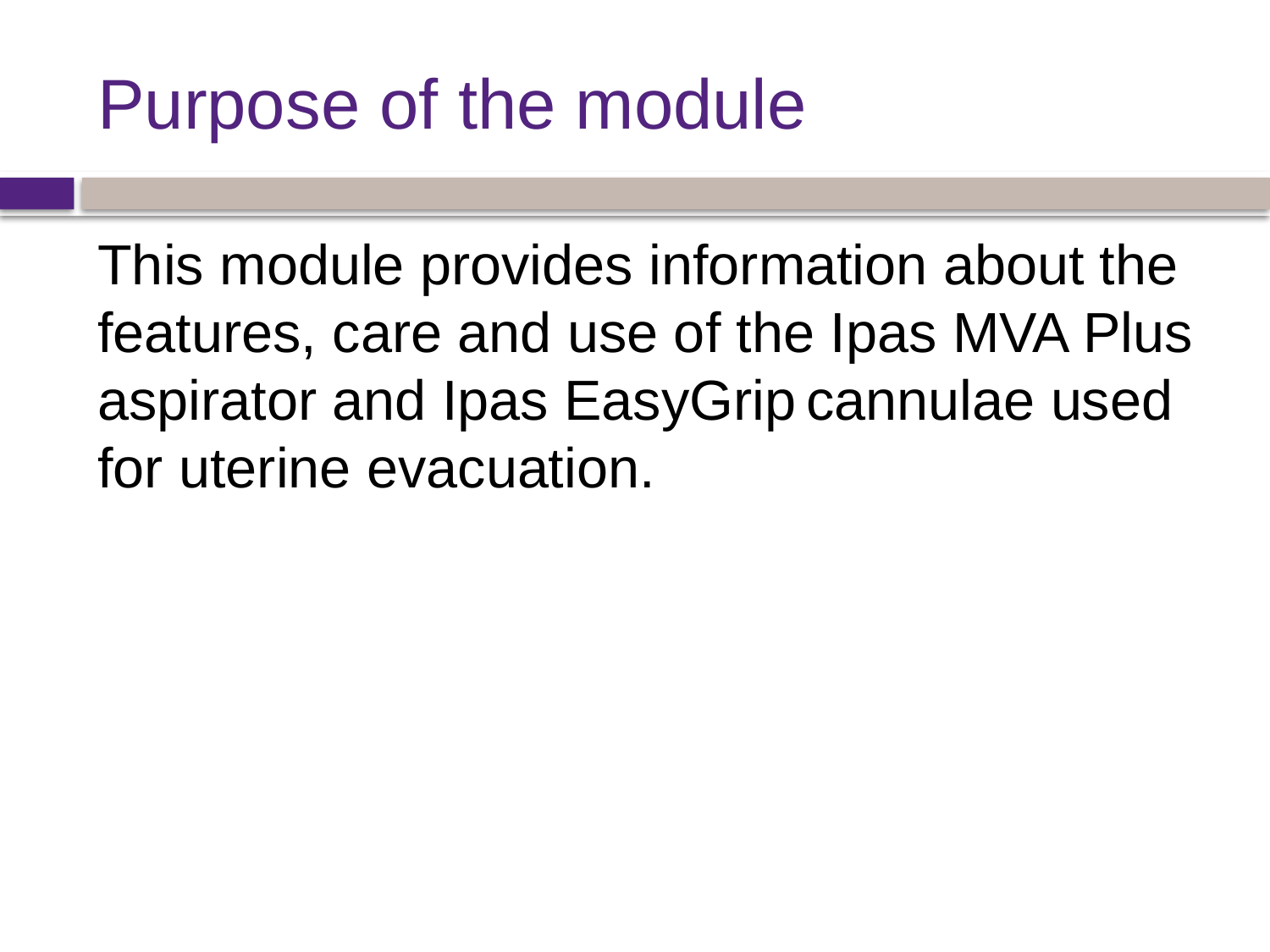

# Purpose of the module
This module provides information about the features, care and use of the Ipas MVA Plus aspirator and Ipas EasyGrip cannulae used for uterine evacuation.